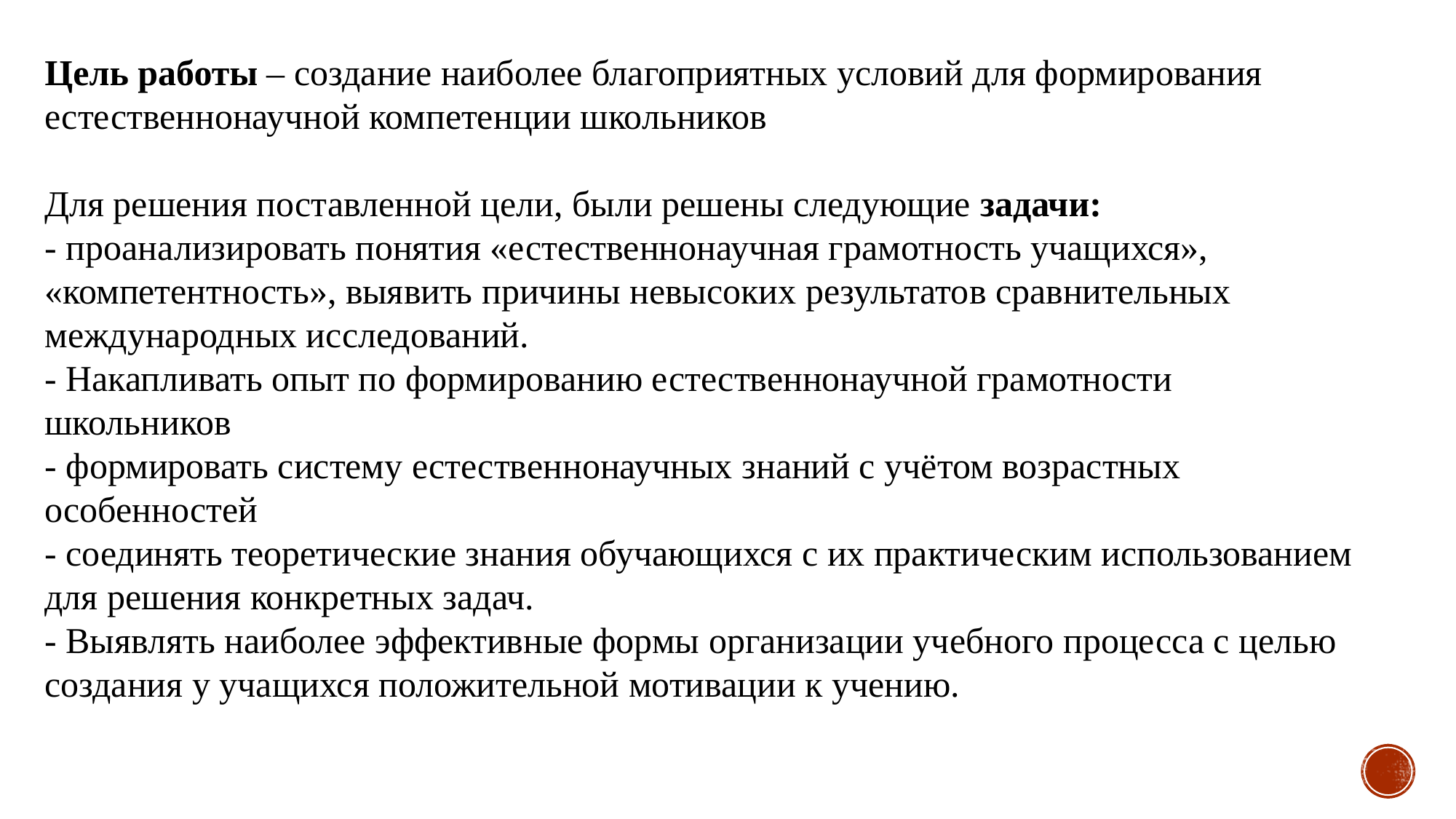

# Цель работы – создание наиболее благоприятных условий для формирования естественнонаучной компетенции школьников Для решения поставленной цели, были решены следующие задачи: - проанализировать понятия «естественнонаучная грамотность учащихся», «компетентность», выявить причины невысоких результатов сравнительных международных исследований. - Накапливать опыт по формированию естественнонаучной грамотности школьников - формировать систему естественнонаучных знаний с учётом возрастных особенностей - соединять теоретические знания обучающихся с их практическим использованием для решения конкретных задач. - Выявлять наиболее эффективные формы организации учебного процесса с целью создания у учащихся положительной мотивации к учению.